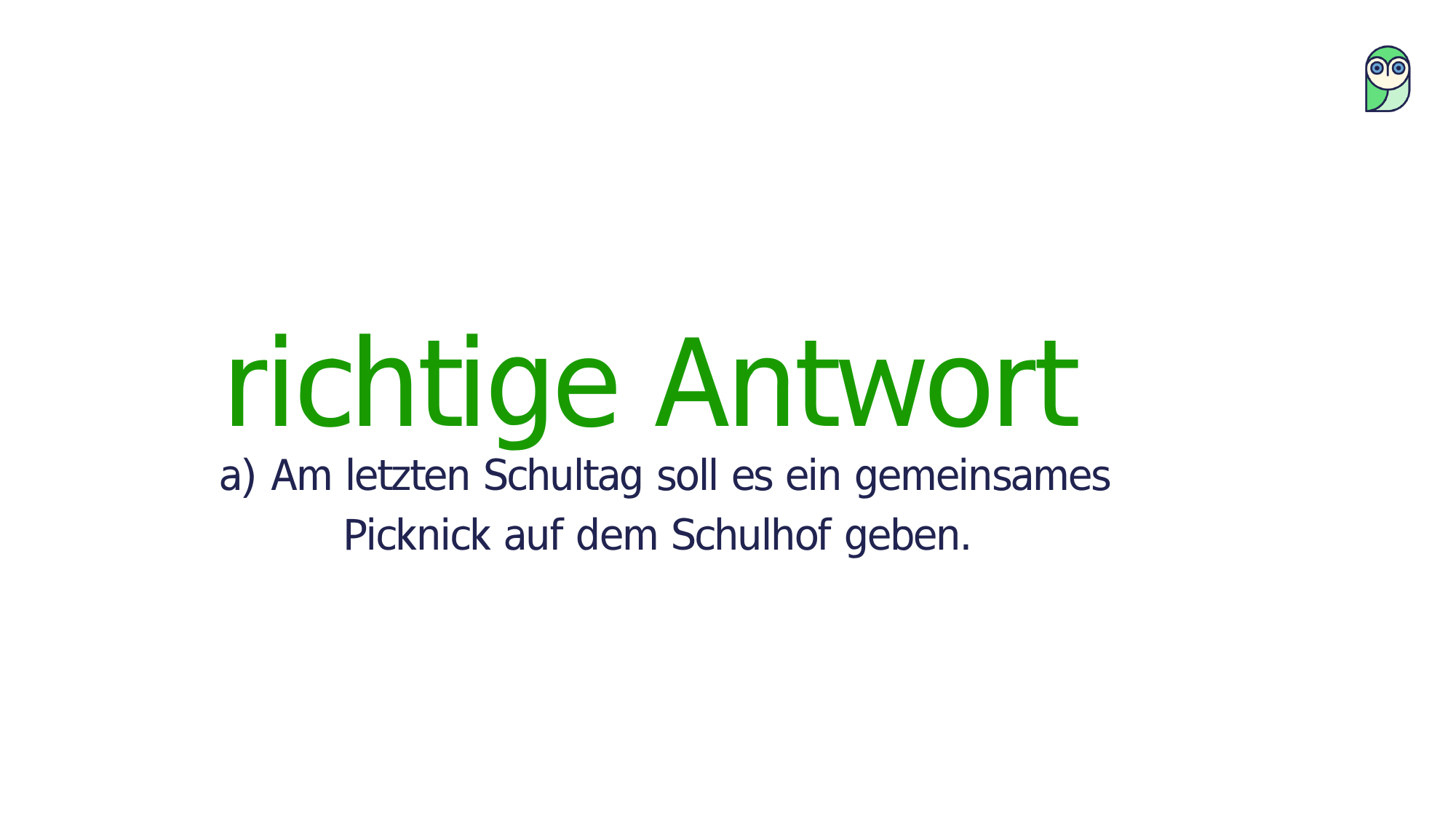

richtige Antwort
a) Am letzten Schultag soll es ein gemeinsames Picknick auf dem Schulhof geben.